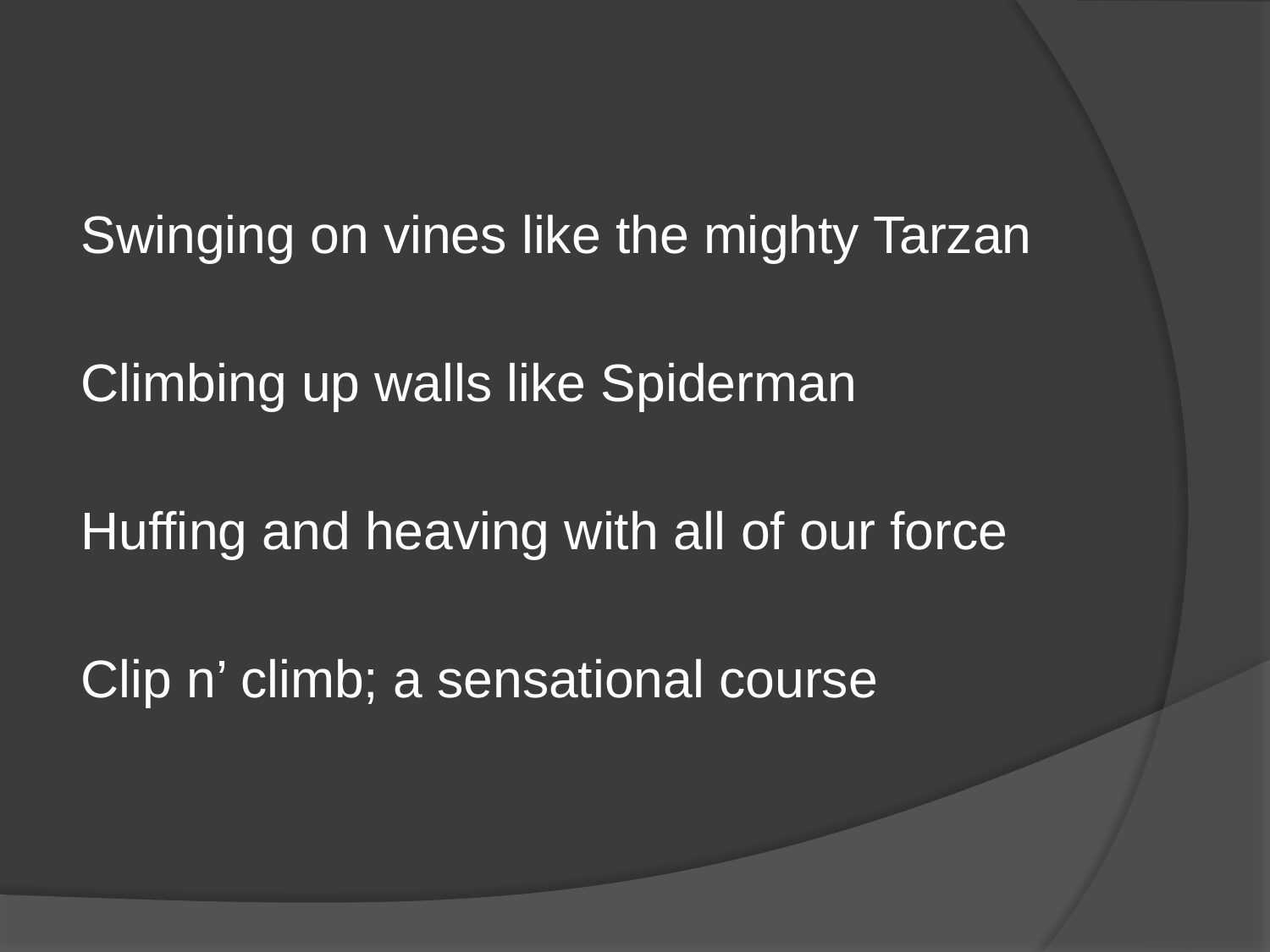

Swinging on vines like the mighty Tarzan

Climbing up walls like Spiderman

Huffing and heaving with all of our force

Clip n’ climb; a sensational course